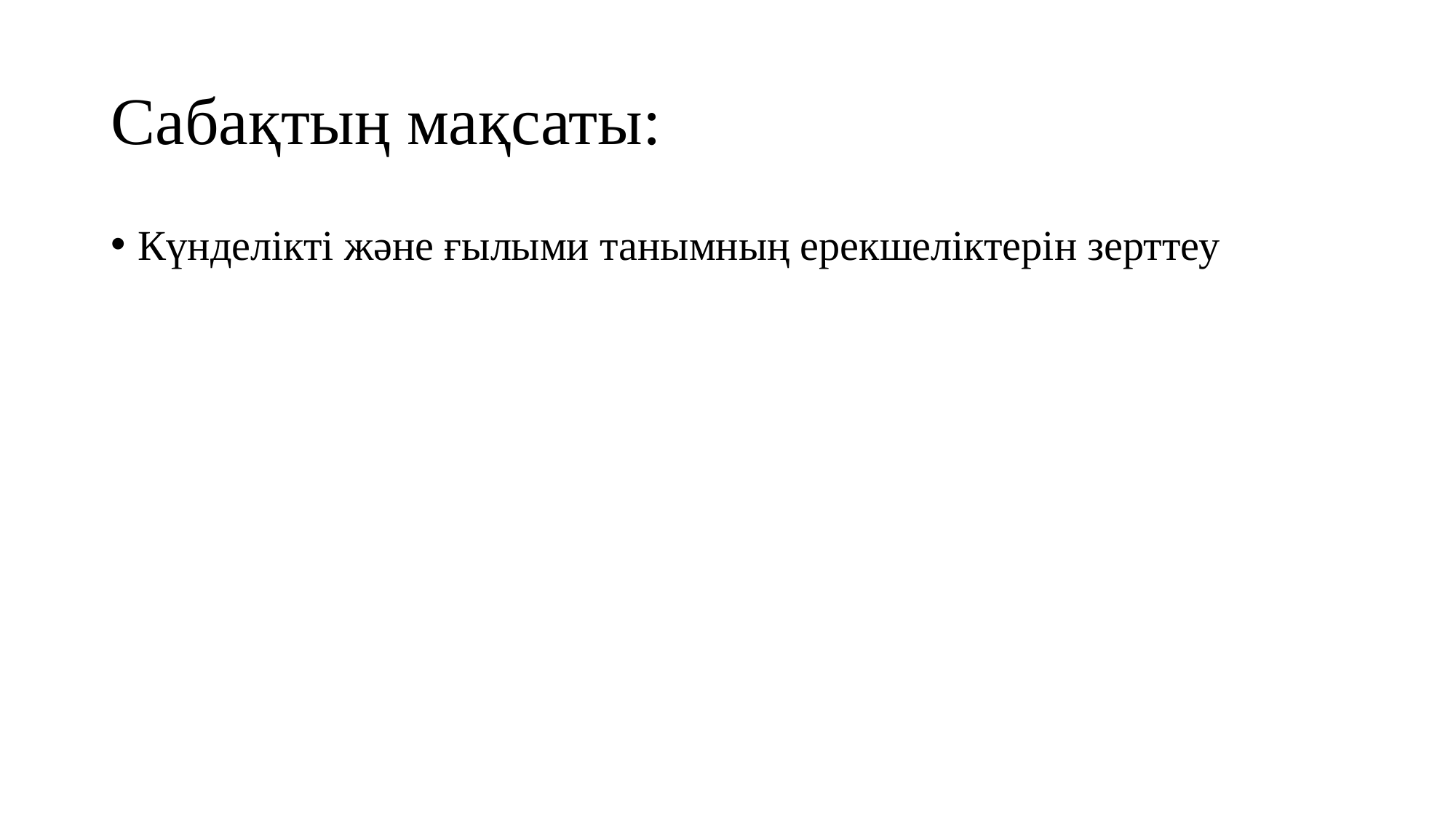

# Сабақтың мақсаты:
Күнделікті және ғылыми танымның ерекшеліктерін зерттеу